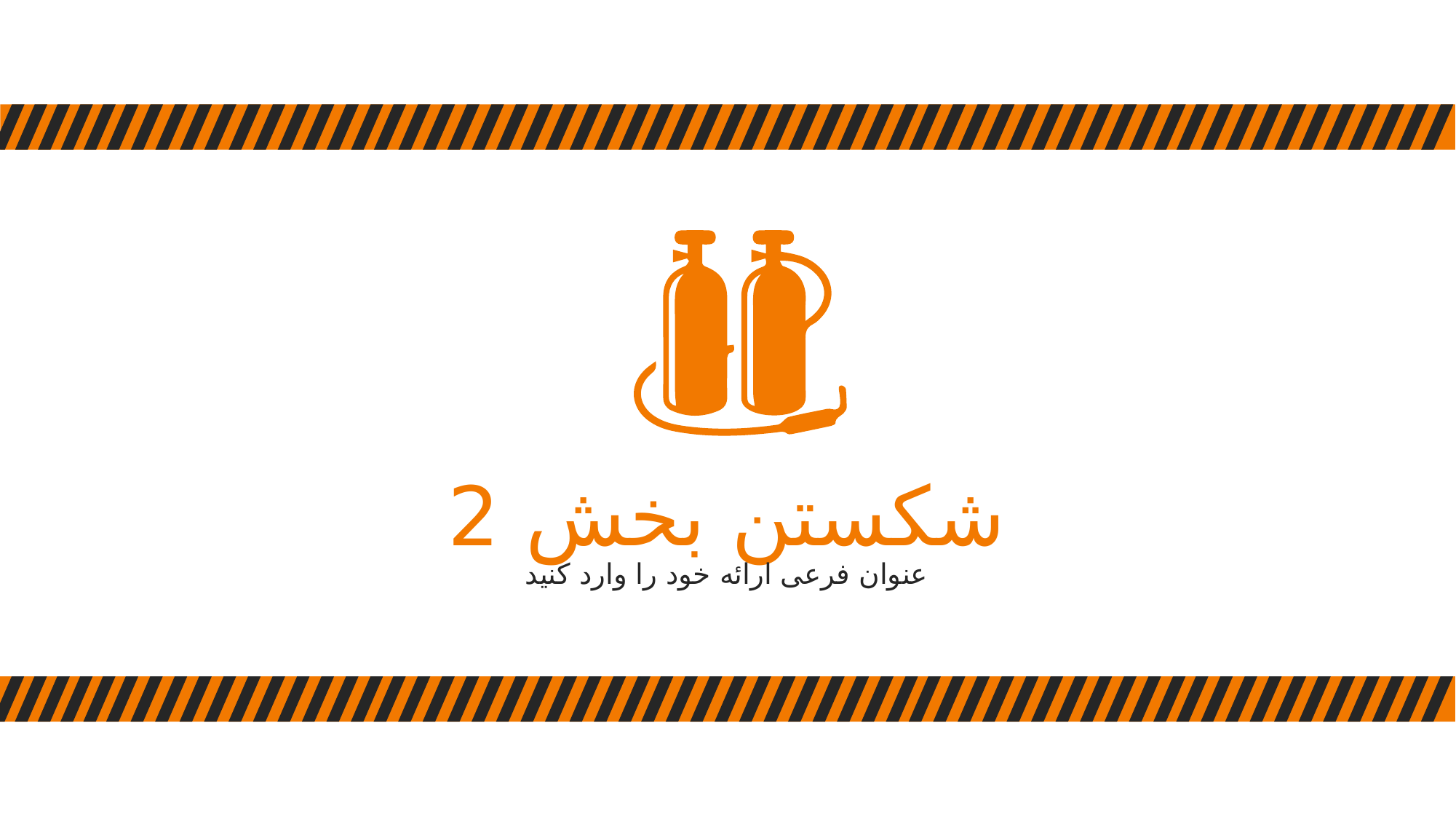

شکستن بخش 2
عنوان فرعی ارائه خود را وارد کنید